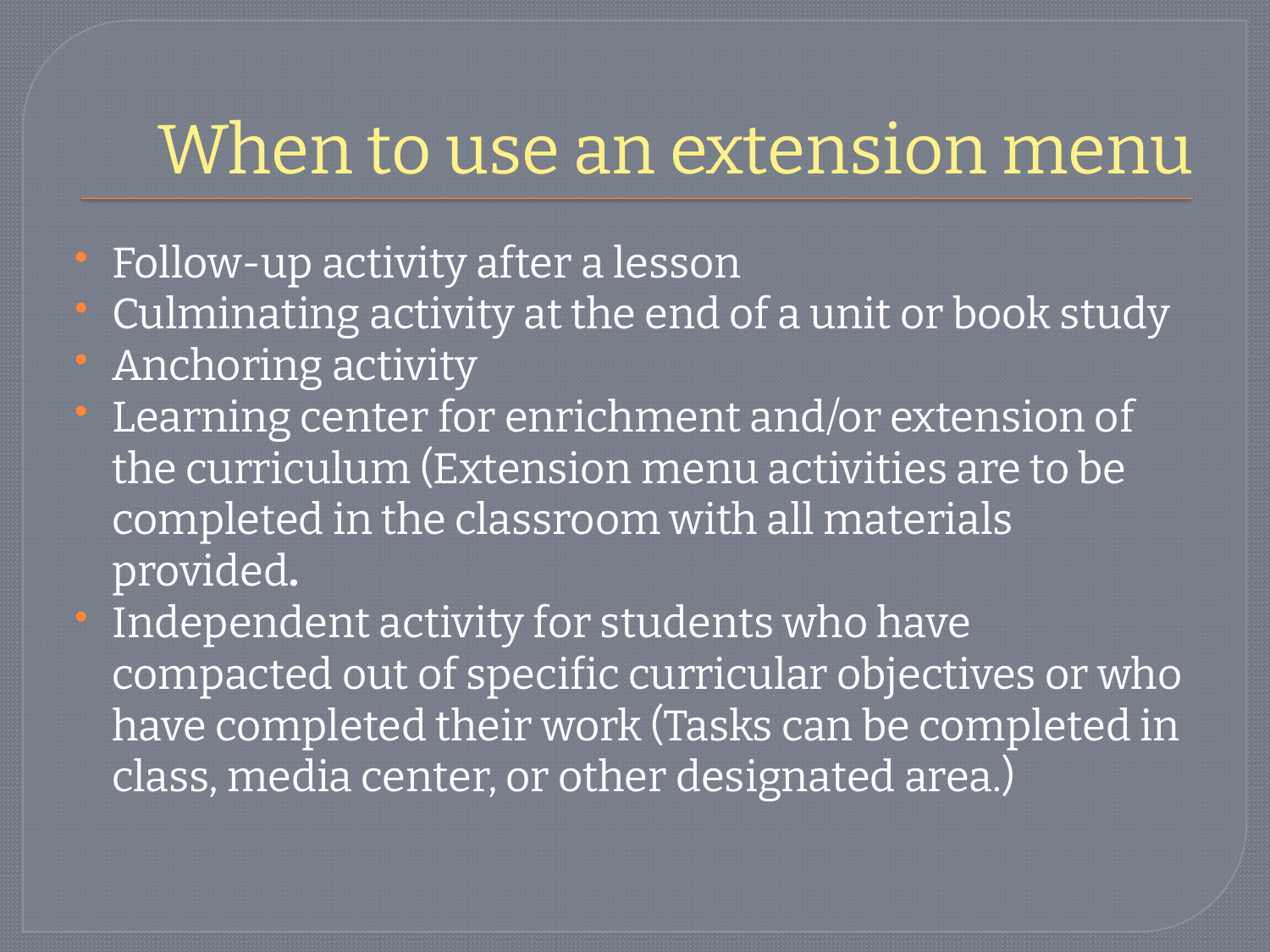

# When to use an extension menu
Follow-up activity after a lesson
Culminating activity at the end of a unit or book study
Anchoring activity
Learning center for enrichment and/or extension of the curriculum (Extension menu activities are to be completed in the classroom with all materials provided.
Independent activity for students who have compacted out of specific curricular objectives or who have completed their work (Tasks can be completed in class, media center, or other designated area.)